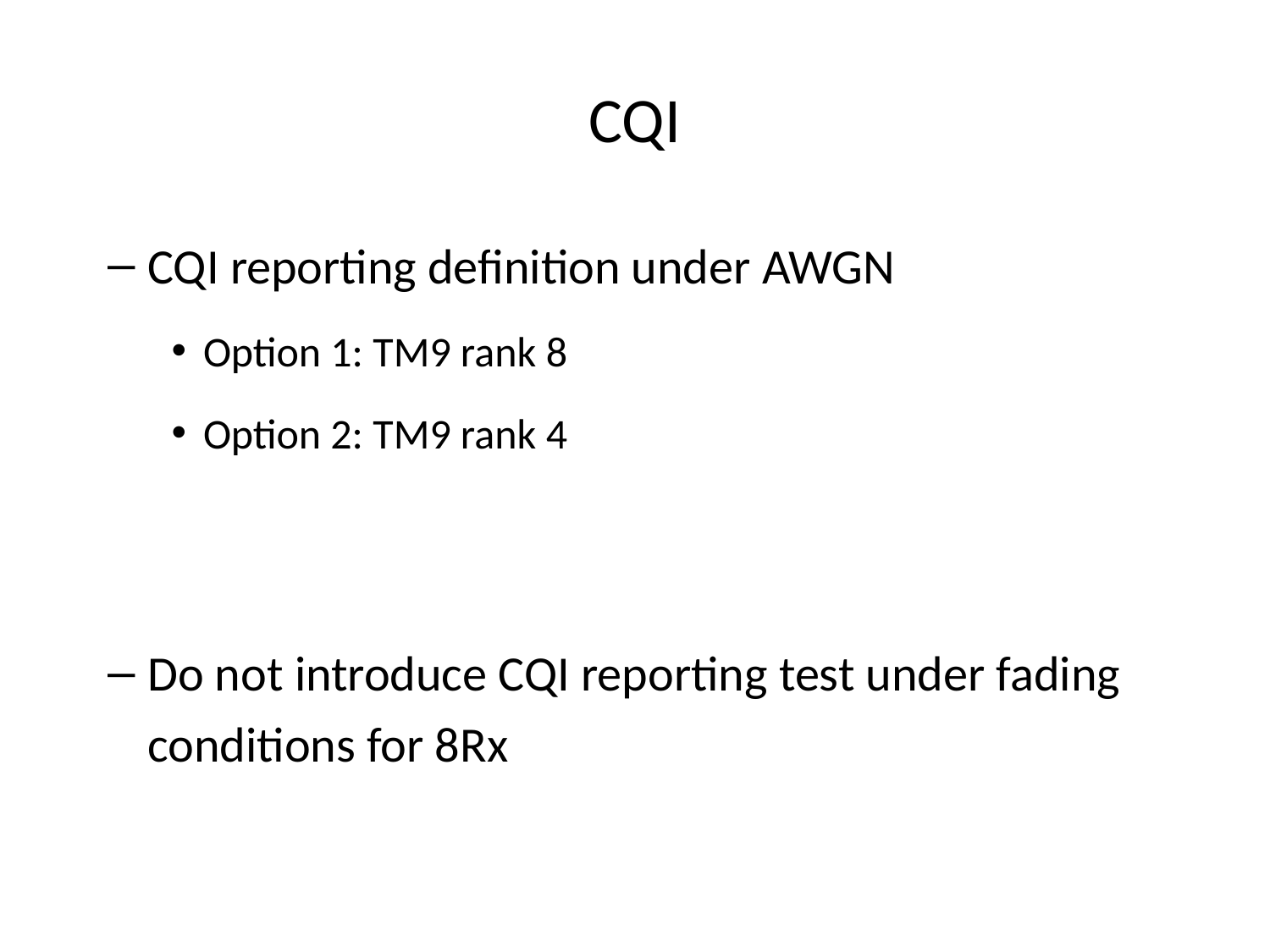

# CQI
CQI reporting definition under AWGN
Option 1: TM9 rank 8
Option 2: TM9 rank 4

Do not introduce CQI reporting test under fading conditions for 8Rx